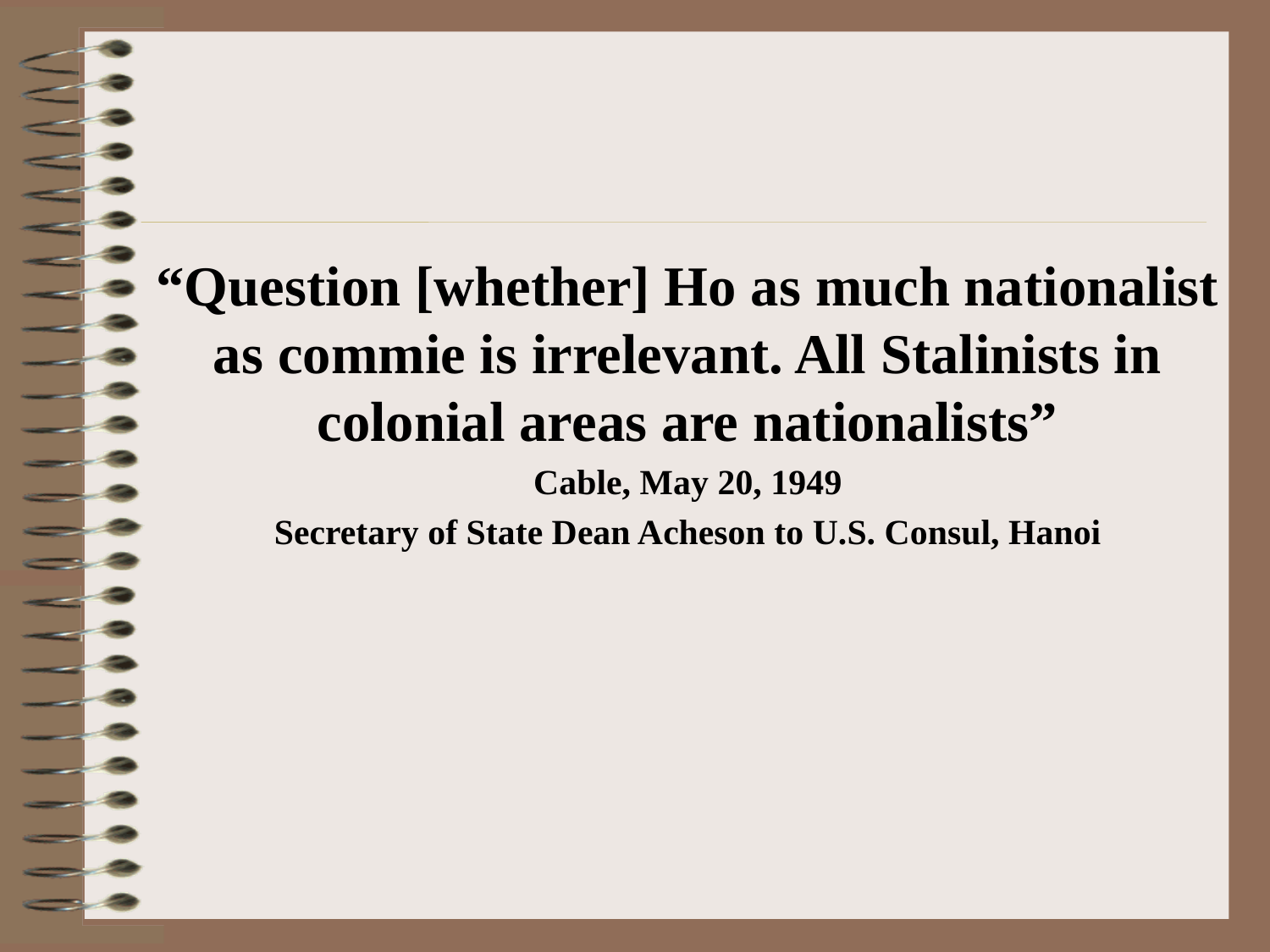

“Question [whether] Ho as much nationalist as commie is irrelevant. All Stalinists in colonial areas are nationalists”
Cable, May 20, 1949
Secretary of State Dean Acheson to U.S. Consul, Hanoi